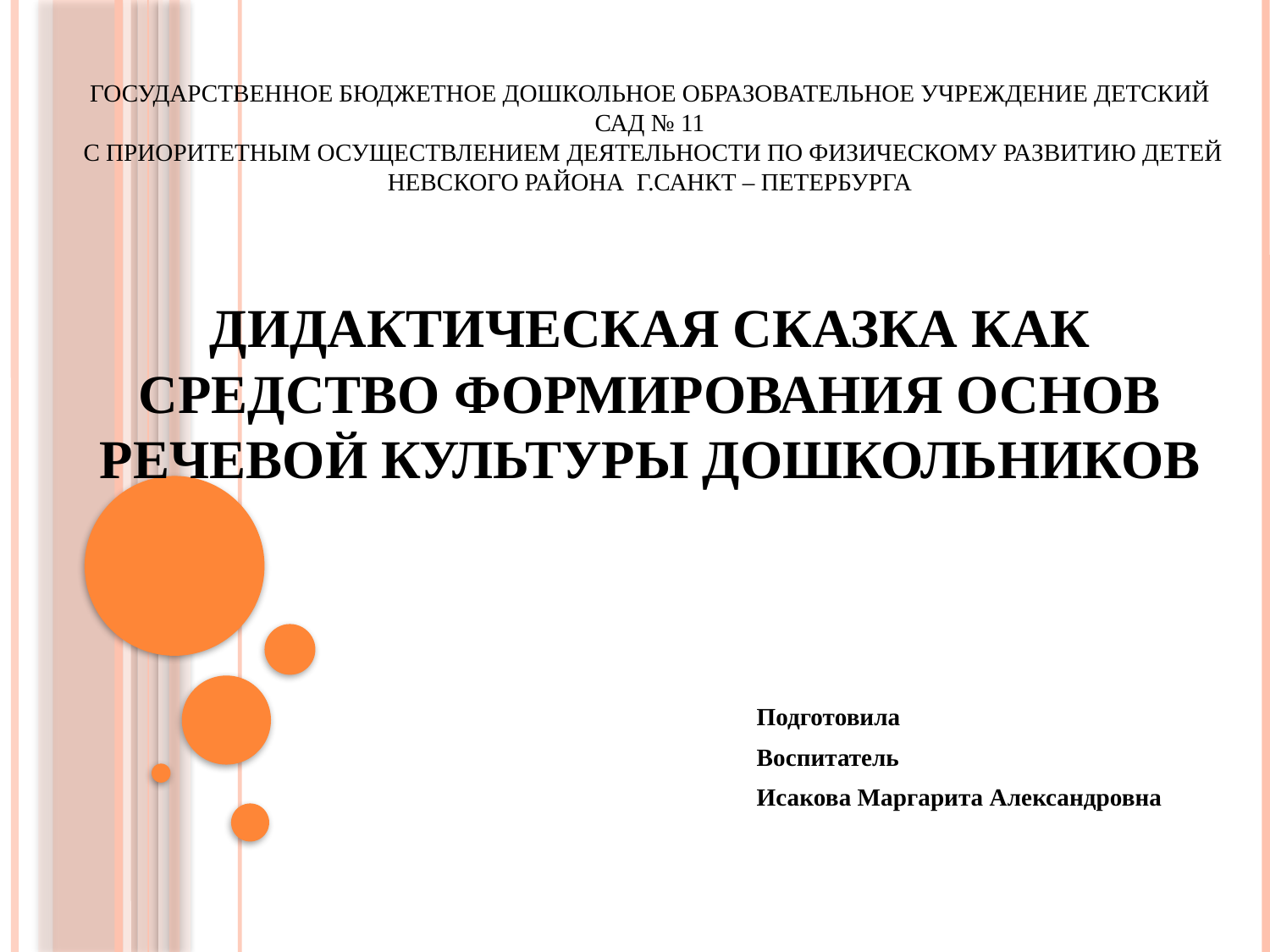

# Государственное бюджетное дошкольное образовательное учреждение детский сад № 11 с приоритетным осуществлением деятельности по физическому развитию детей невского района  г.Санкт – петербурга Дидактическая сказка как средство формирования основ речевой культуры дошкольников
Подготовила
Воспитатель
Исакова Маргарита Александровна